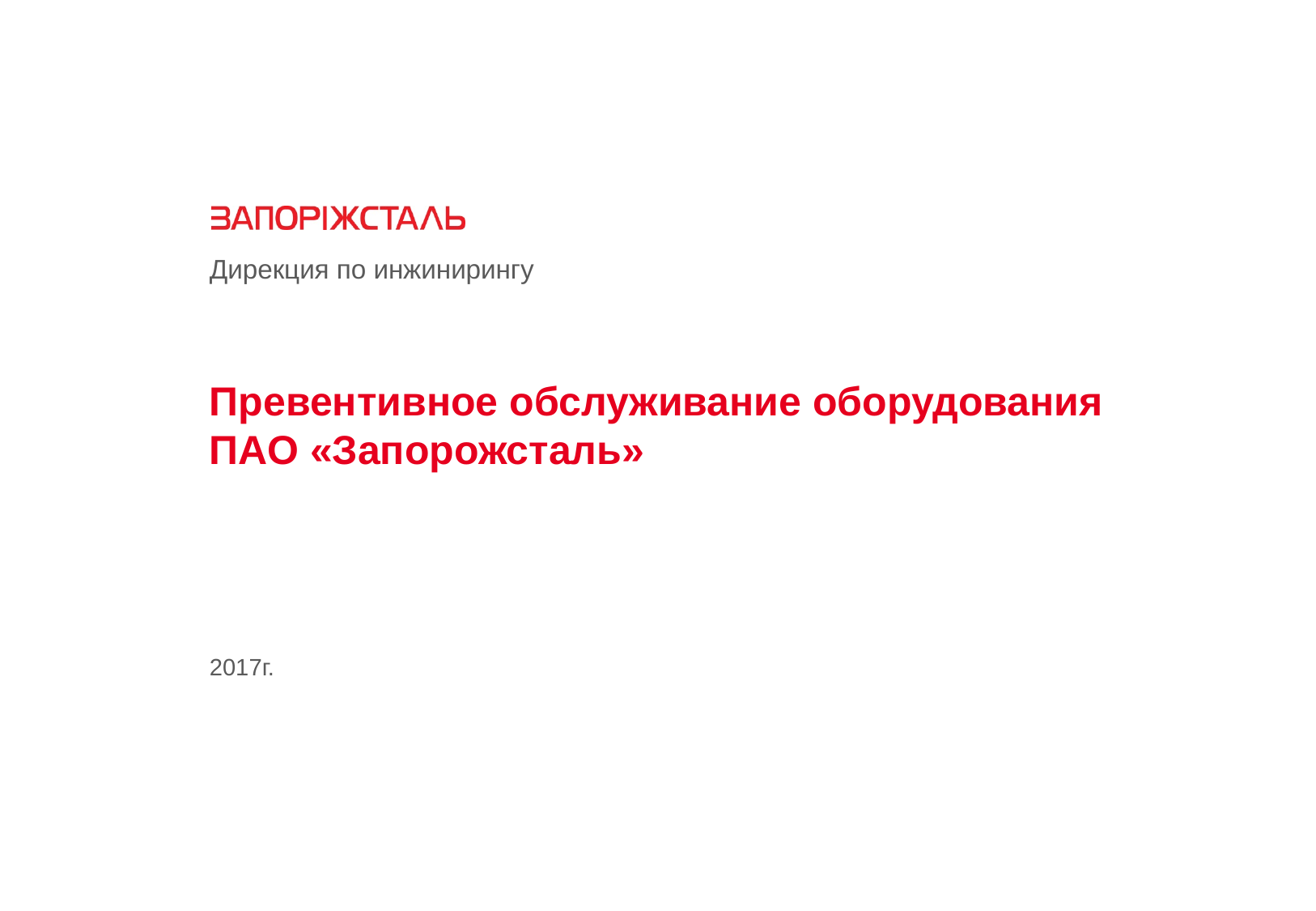

Дирекция по инжинирингу
Превентивное обслуживание оборудования
ПАО «Запорожсталь»
2017г.